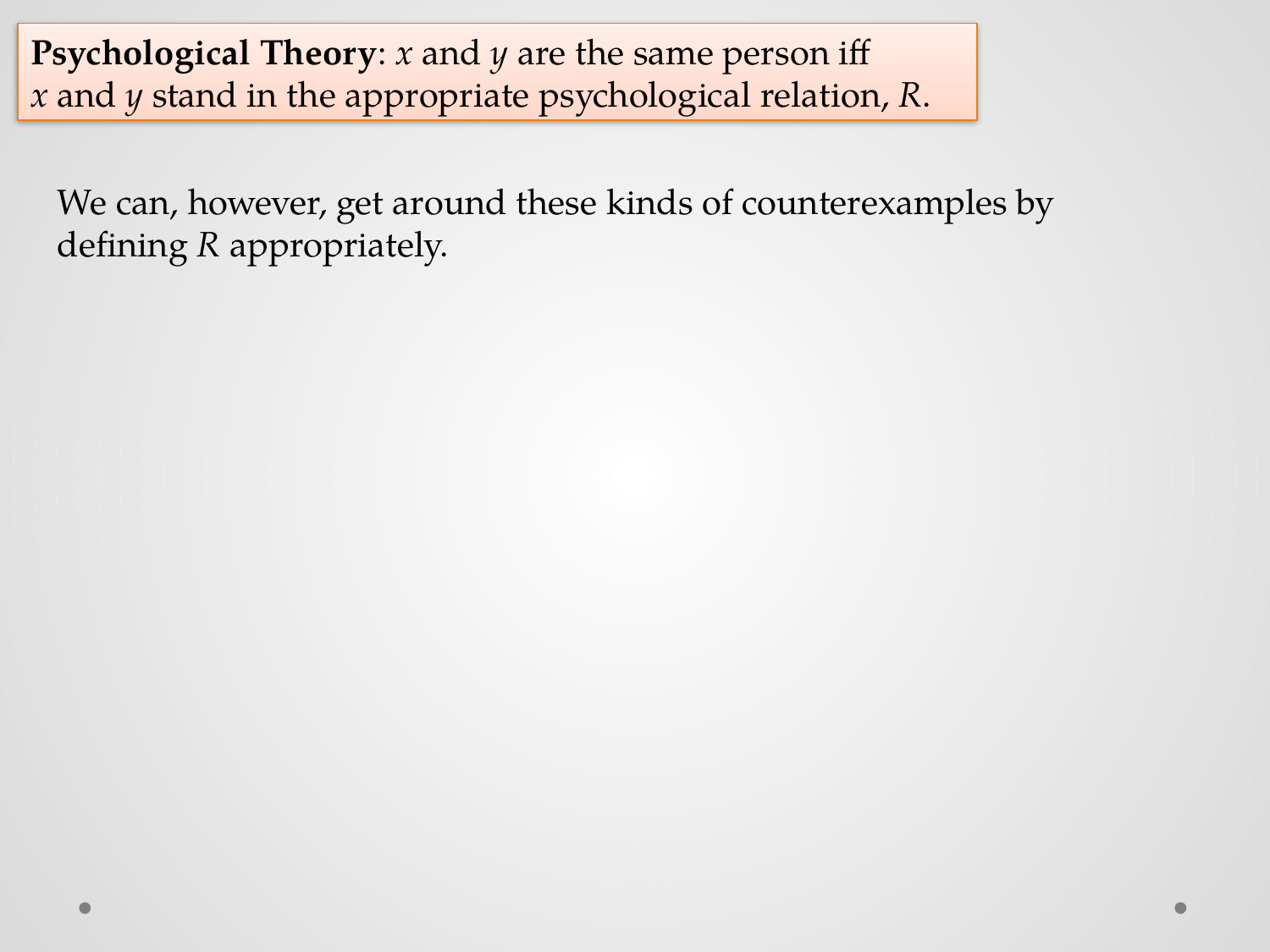

Psychological Theory: x and y are the same person iff
x and y stand in the appropriate psychological relation, R.
We can, however, get around these kinds of counterexamples by defining R appropriately.